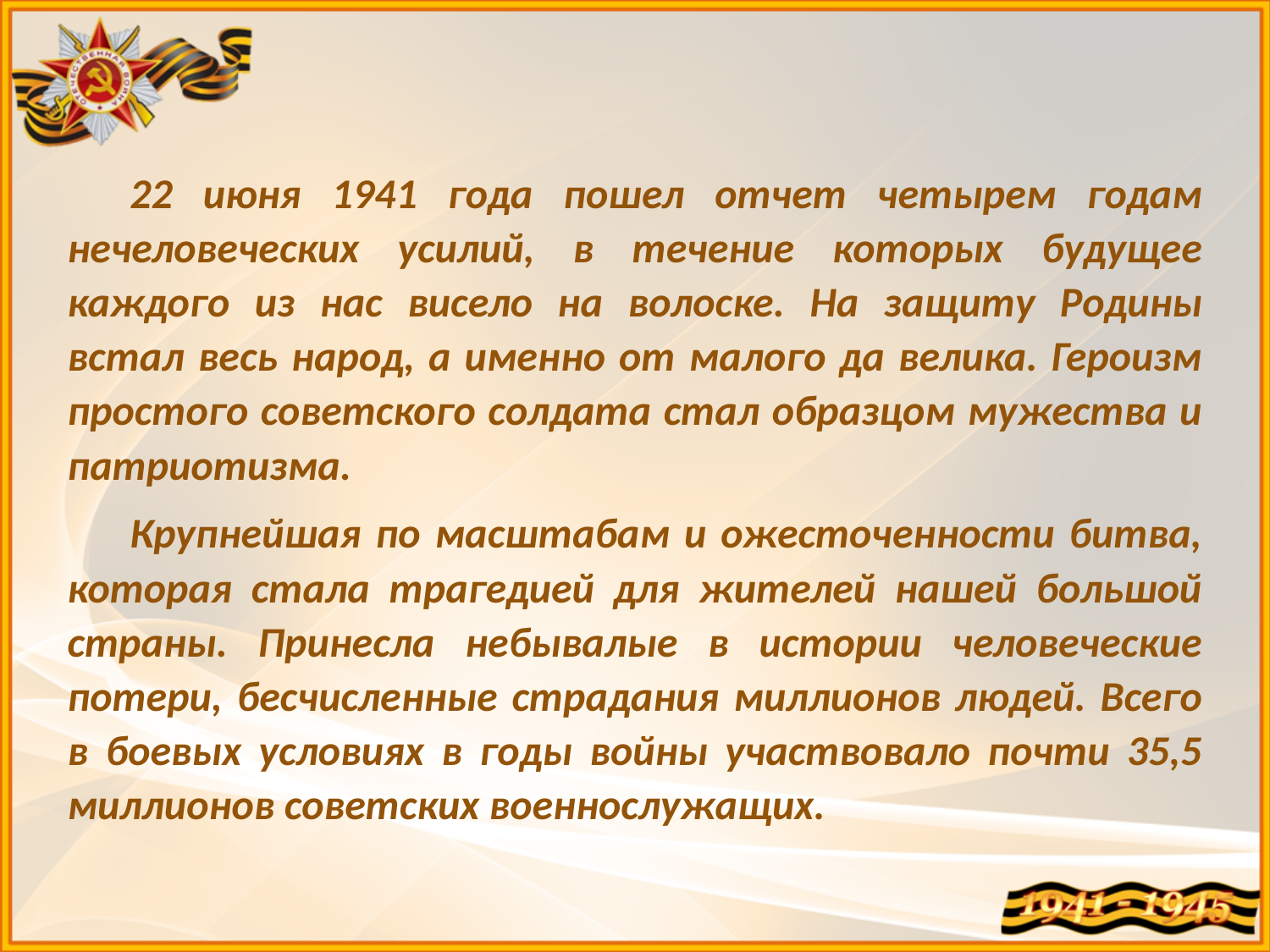

22 июня 1941 года пошел отчет четырем годам нечеловеческих усилий, в течение которых будущее каждого из нас висело на волоске. На защиту Родины встал весь народ, а именно от малого да велика. Героизм простого советского солдата стал образцом мужества и патриотизма.
Крупнейшая по масштабам и ожесточенности битва, которая стала трагедией для жителей нашей большой страны. Принесла небывалые в истории человеческие потери, бесчисленные страдания миллионов людей. Всего в боевых условиях в годы войны участвовало почти 35,5 миллионов советских военнослужащих.